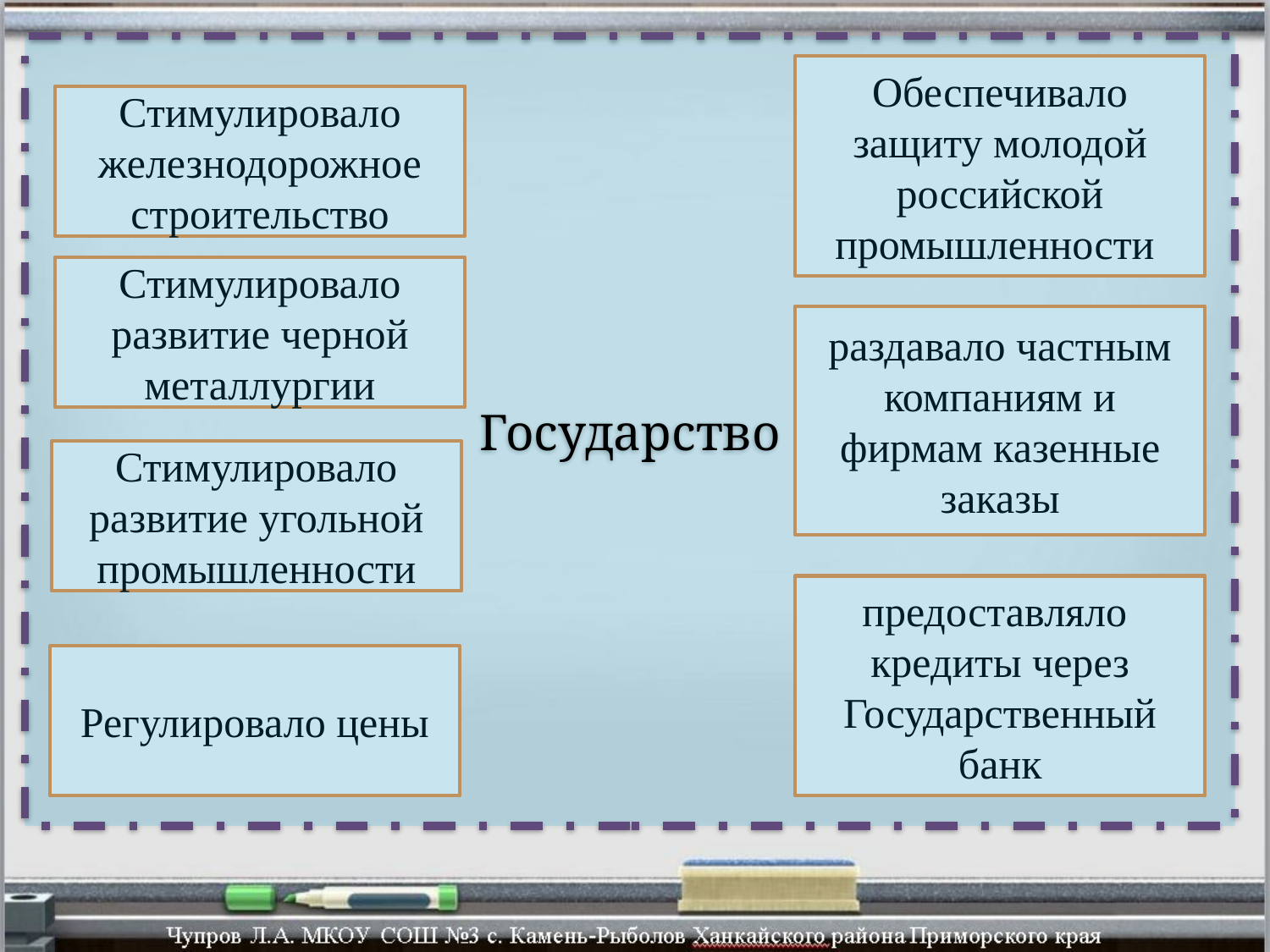

Государство
Обеспечивало защиту молодой российской промышленности
Стимулировало железнодорожное строительство
Стимулировало развитие черной металлургии
раздавало частным компаниям и фирмам казенные заказы
Стимулировало развитие угольной промышленности
предоставляло  кредиты через Государственный банк
Регулировало цены